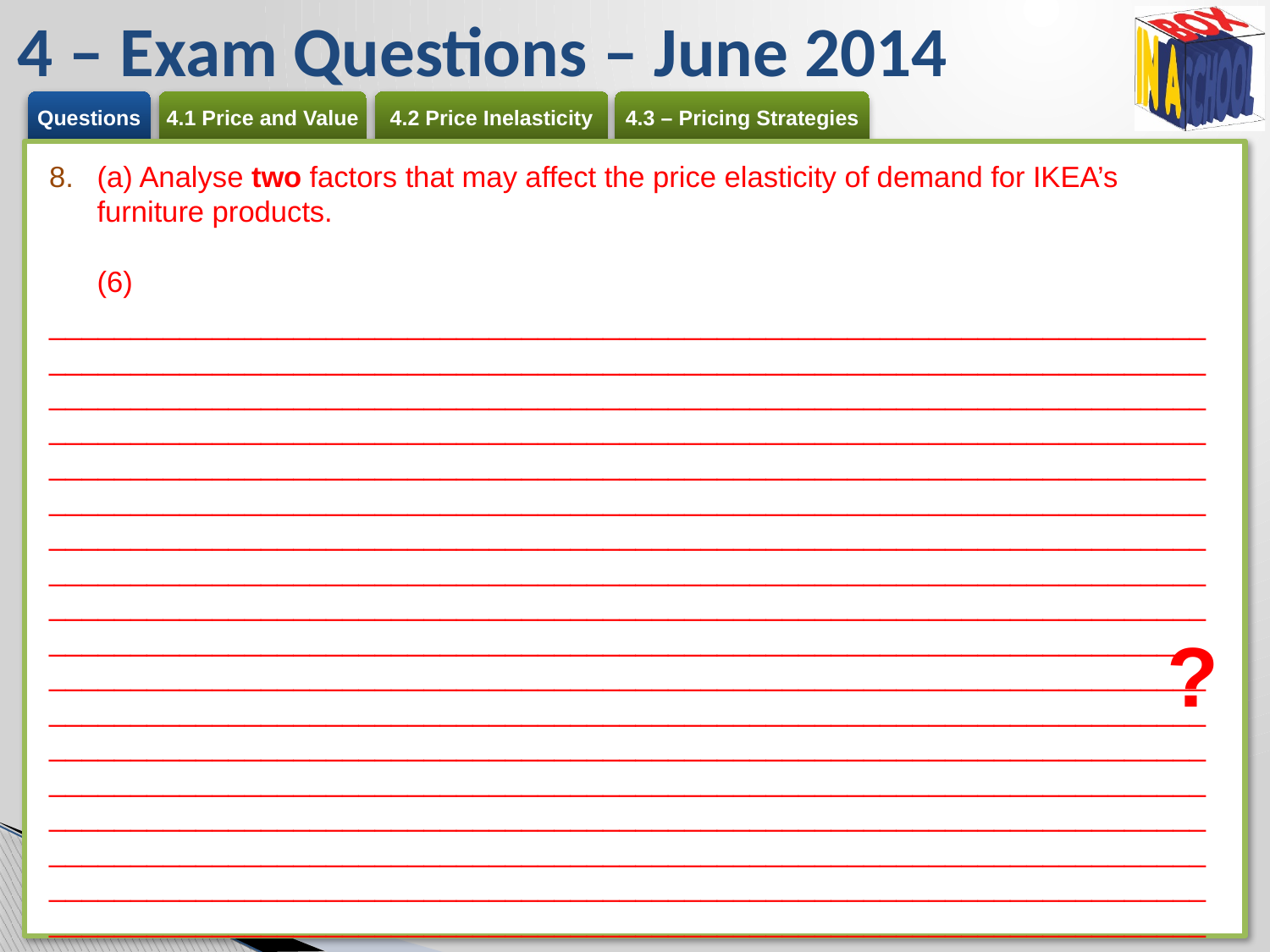

# 4 – Exam Questions – June 2014
(a) Analyse two factors that may affect the price elasticity of demand for IKEA’s furniture products.	(6)
______________________________________________________________________________________________________________________________________________________________________________________________________________________________________________________________________________________________________________________________________________________________________________________________________________________________________________________________________________________________________________________________________________________________________________________________________________________________________________________________________________________________________________________________________________________________________________________________________________________________________________________________________________________________________________________________________________________________________________________________________________________________________________________________________________________________________________________________________________________________________________________________________________________________________________________________________________________________________________________________________________________________________________________________________________________________________________ (Total for Question 9 = 6 marks)
?